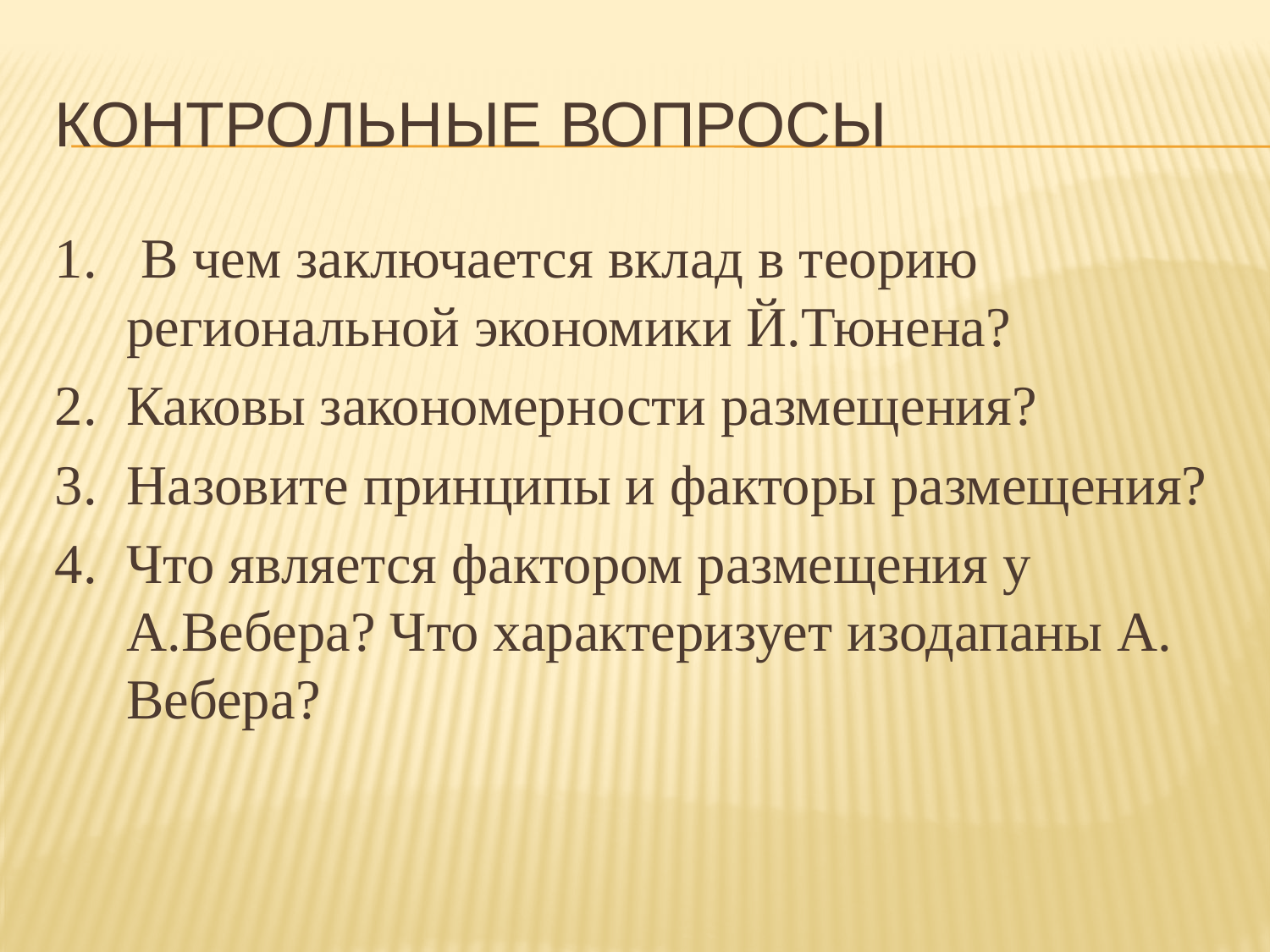

# Контрольные вопросы
 В чем заключается вклад в теорию региональной экономики Й.Тюнена?
Каковы закономерности размещения?
Назовите принципы и факторы размещения?
Что является фактором размещения у А.Вебера? Что характеризует изодапаны А. Вебера?